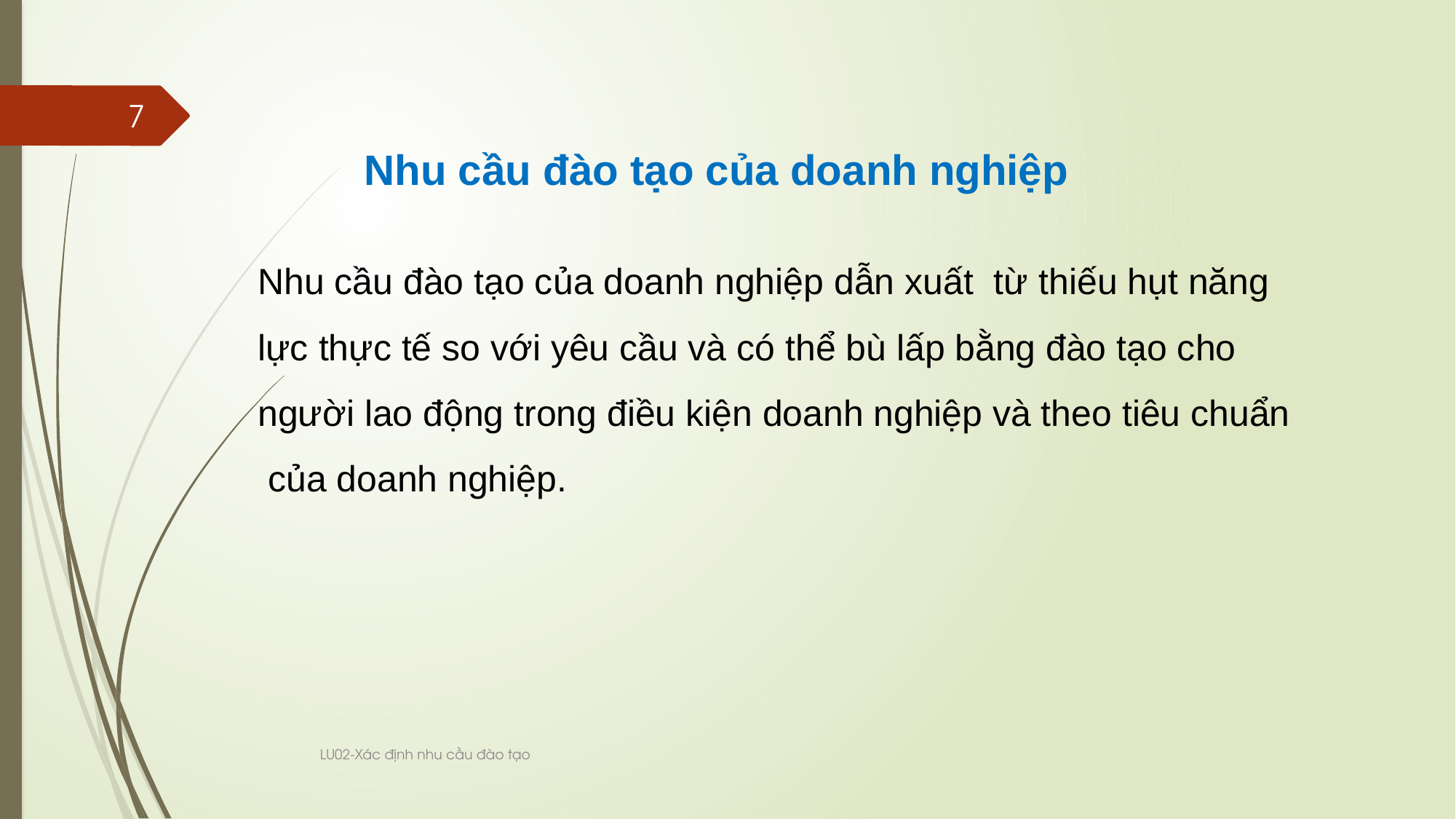

7
Nhu cầu đào tạo của doanh nghiệp
Nhu cầu đào tạo của doanh nghiệp dẫn xuất  từ thiếu hụt năng lực thực tế so với yêu cầu và có thể bù lấp bằng đào tạo cho người lao động trong điều kiện doanh nghiệp và theo tiêu chuẩn  của doanh nghiệp.

LU02-Xác định nhu cầu đào tạo